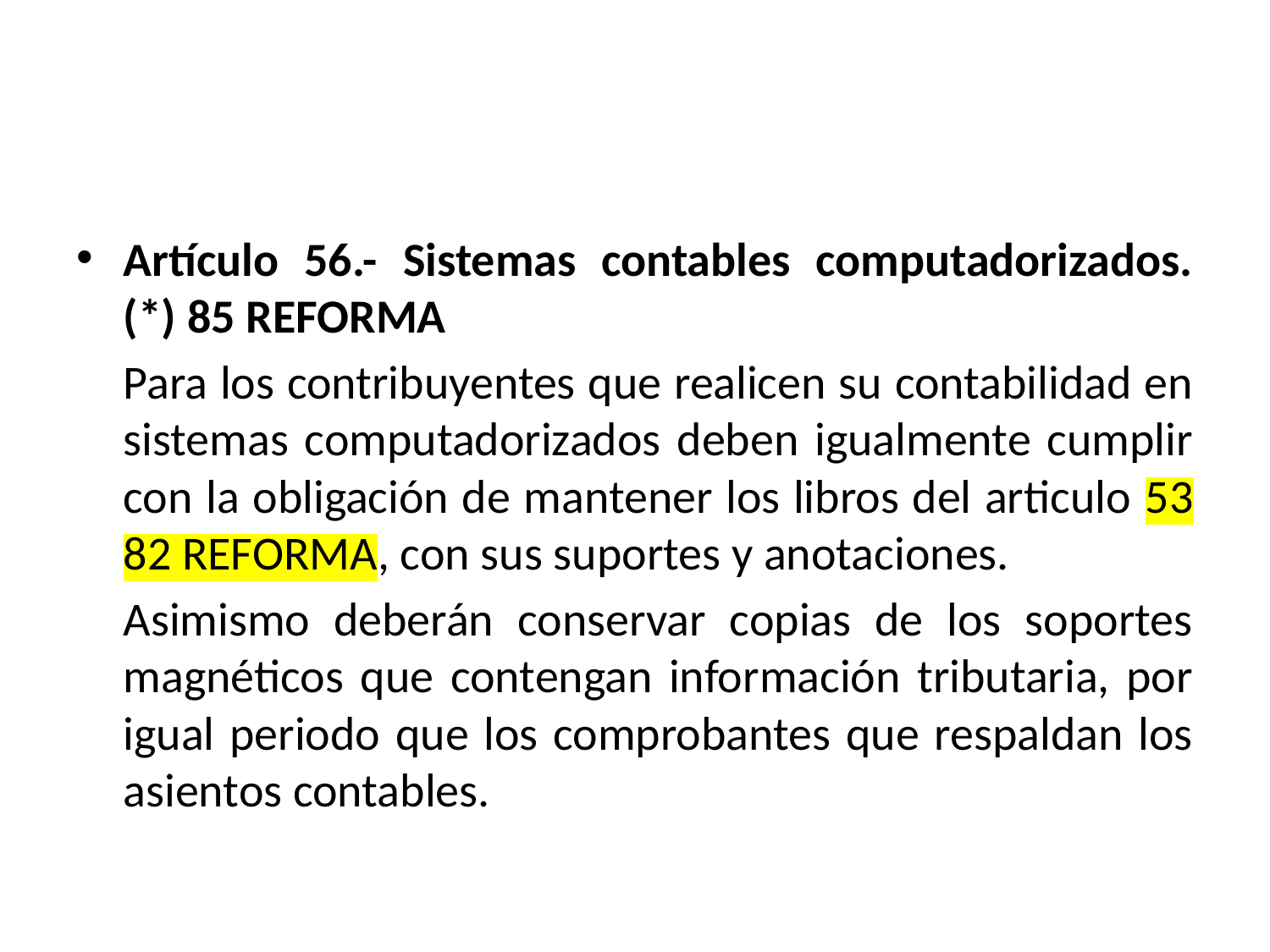

#
Artículo 56.- Sistemas contables computadorizados. (*) 85 REFORMA
	Para los contribuyentes que realicen su contabilidad en sistemas computadorizados deben igualmente cumplir con la obligación de mantener los libros del articulo 53 82 REFORMA, con sus suportes y anotaciones.
	Asimismo deberán conservar copias de los soportes magnéticos que contengan información tributaria, por igual periodo que los comprobantes que respaldan los asientos contables.